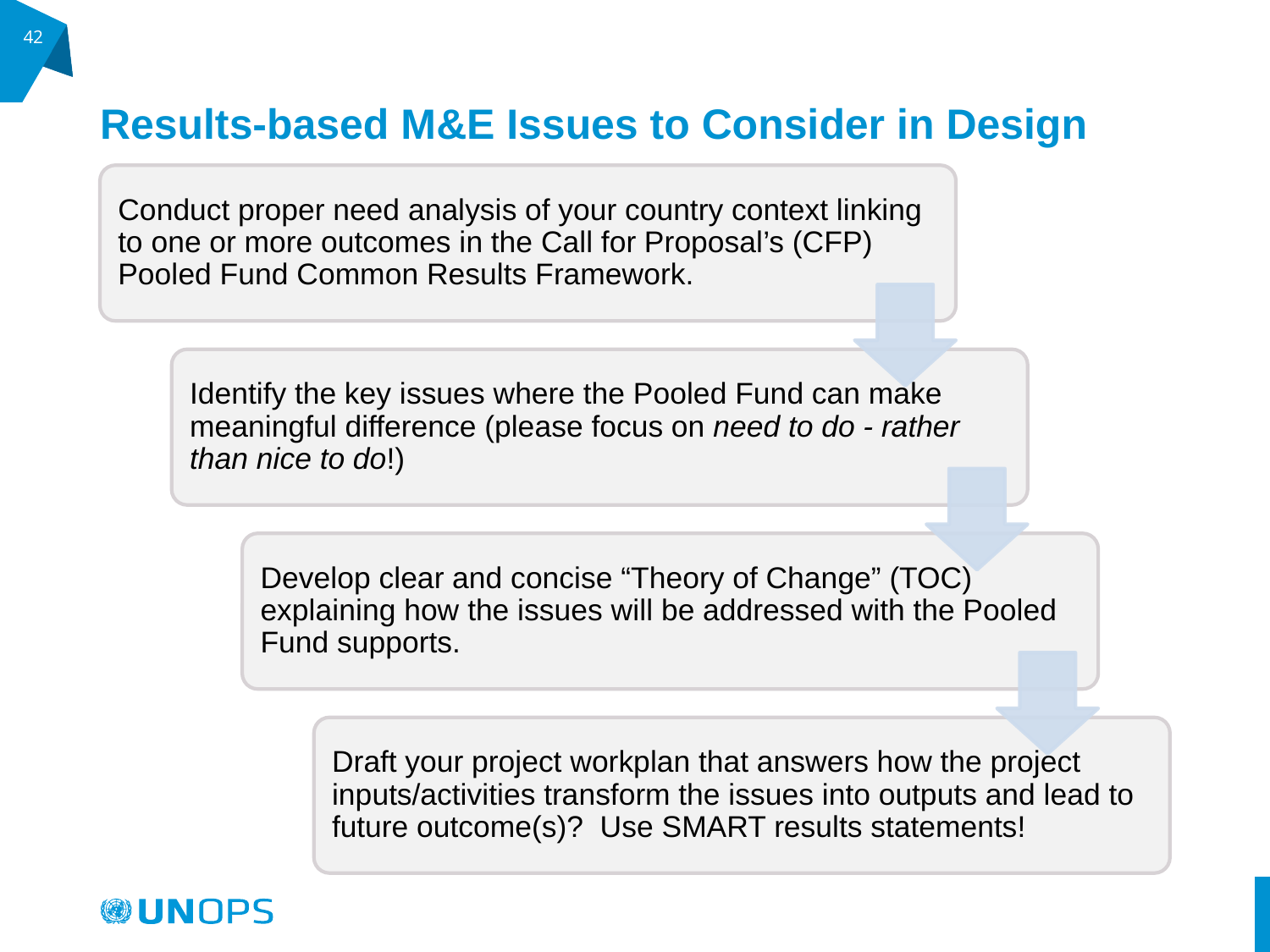

42
# Results-based M&E Issues to Consider in Design
Conduct proper need analysis of your country context linking to one or more outcomes in the Call for Proposal’s (CFP) Pooled Fund Common Results Framework.
Identify the key issues where the Pooled Fund can make meaningful difference (please focus on need to do - rather than nice to do!)
Develop clear and concise “Theory of Change” (TOC) explaining how the issues will be addressed with the Pooled Fund supports.
Draft your project workplan that answers how the project inputs/activities transform the issues into outputs and lead to future outcome(s)?  Use SMART results statements!